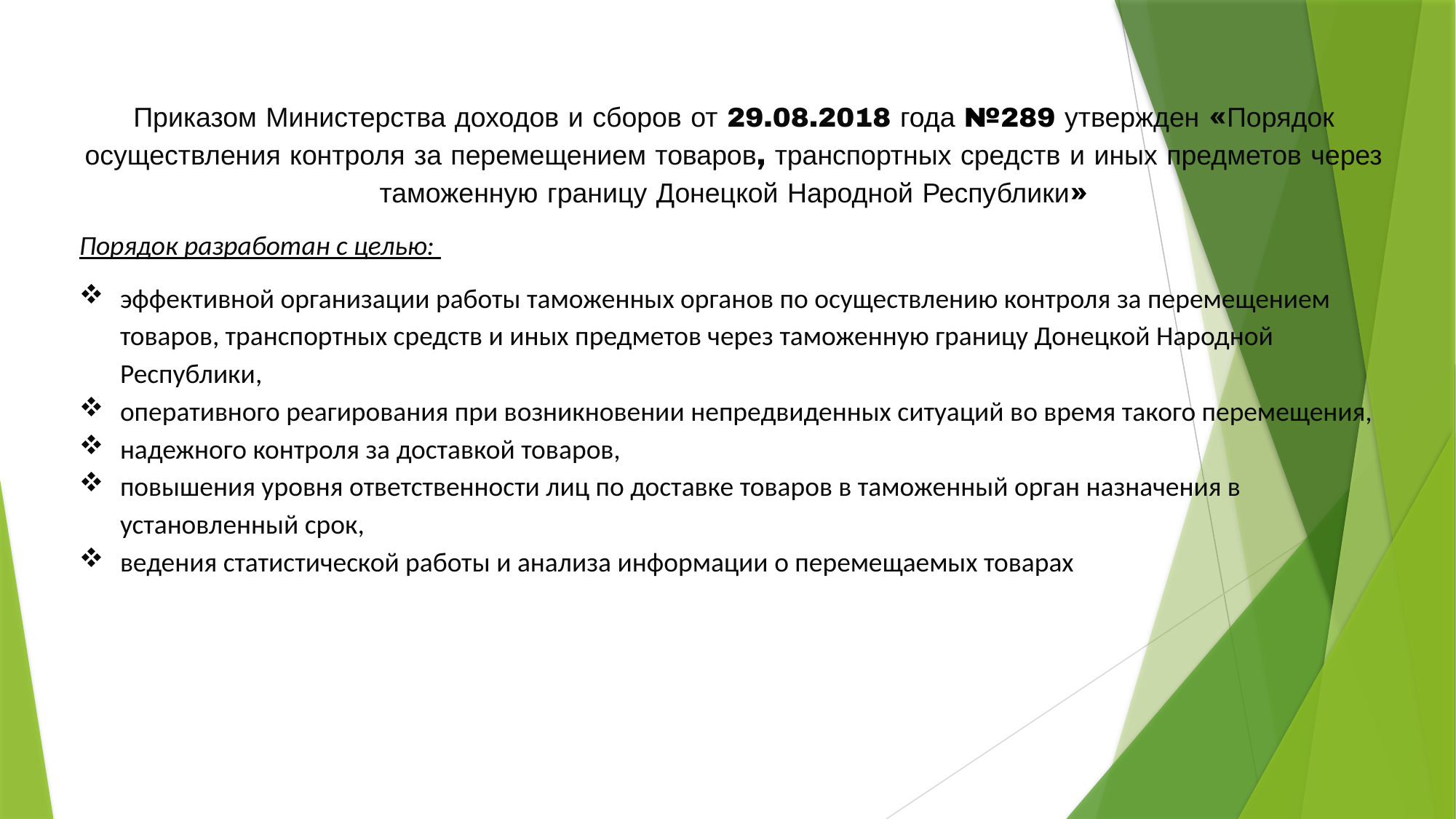

Приказом Министерства доходов и сборов от 29.08.2018 года №289 утвержден «Порядок осуществления контроля за перемещением товаров, транспортных средств и иных предметов через таможенную границу Донецкой Народной Республики»
Порядок разработан с целью:
эффективной организации работы таможенных органов по осуществлению контроля за перемещением товаров, транспортных средств и иных предметов через таможенную границу Донецкой Народной Республики,
оперативного реагирования при возникновении непредвиденных ситуаций во время такого перемещения,
надежного контроля за доставкой товаров,
повышения уровня ответственности лиц по доставке товаров в таможенный орган назначения в установленный срок,
ведения статистической работы и анализа информации о перемещаемых товарах